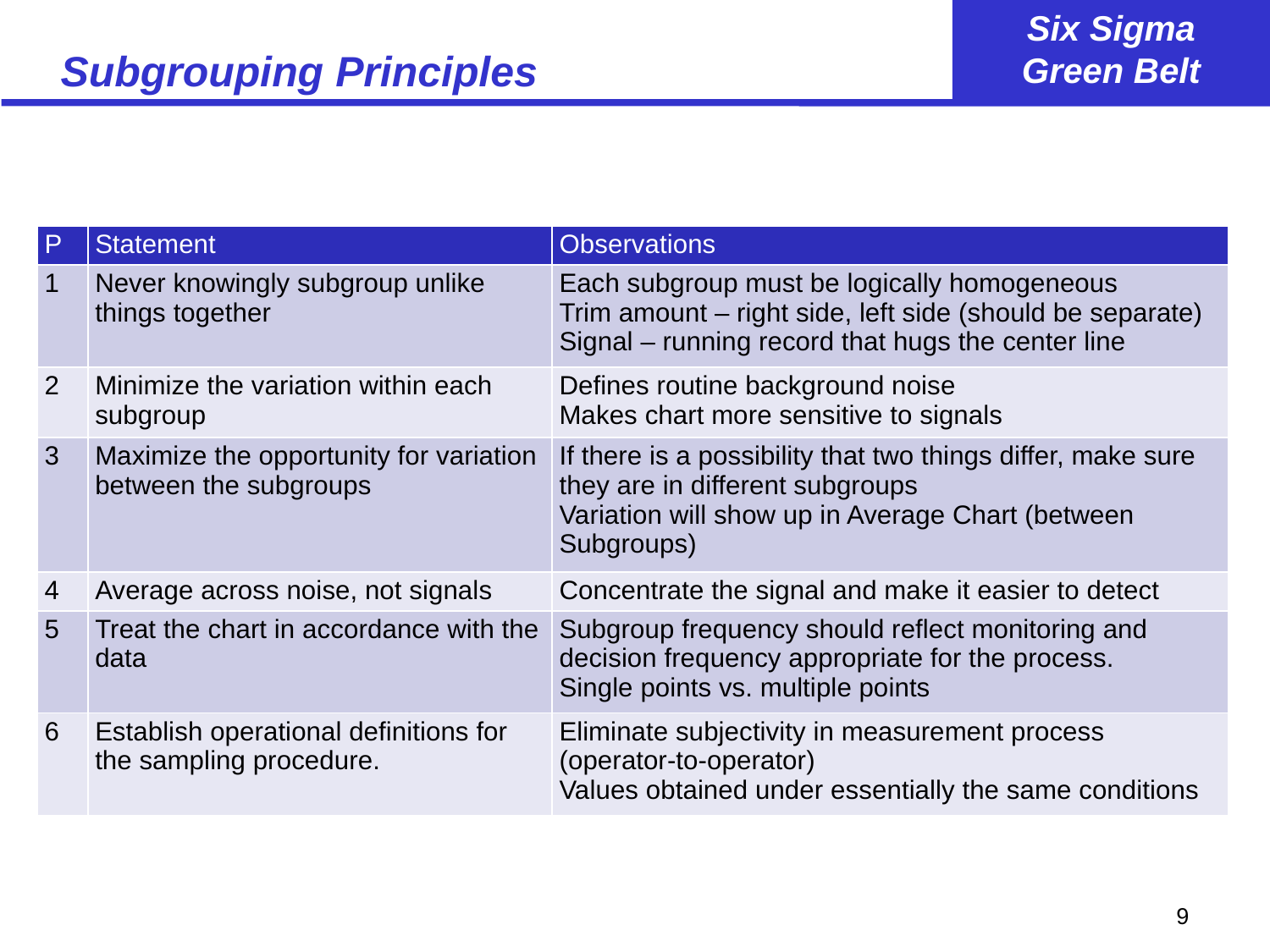

# Subgrouping Principles
| P | Statement | Observations |
| --- | --- | --- |
| 1 | Never knowingly subgroup unlike things together | Each subgroup must be logically homogeneous Trim amount – right side, left side (should be separate) Signal – running record that hugs the center line |
| 2 | Minimize the variation within each subgroup | Defines routine background noise Makes chart more sensitive to signals |
| 3 | Maximize the opportunity for variation between the subgroups | If there is a possibility that two things differ, make sure they are in different subgroups Variation will show up in Average Chart (between Subgroups) |
| 4 | Average across noise, not signals | Concentrate the signal and make it easier to detect |
| 5 | Treat the chart in accordance with the data | Subgroup frequency should reflect monitoring and decision frequency appropriate for the process. Single points vs. multiple points |
| 6 | Establish operational definitions for the sampling procedure. | Eliminate subjectivity in measurement process (operator-to-operator) Values obtained under essentially the same conditions |